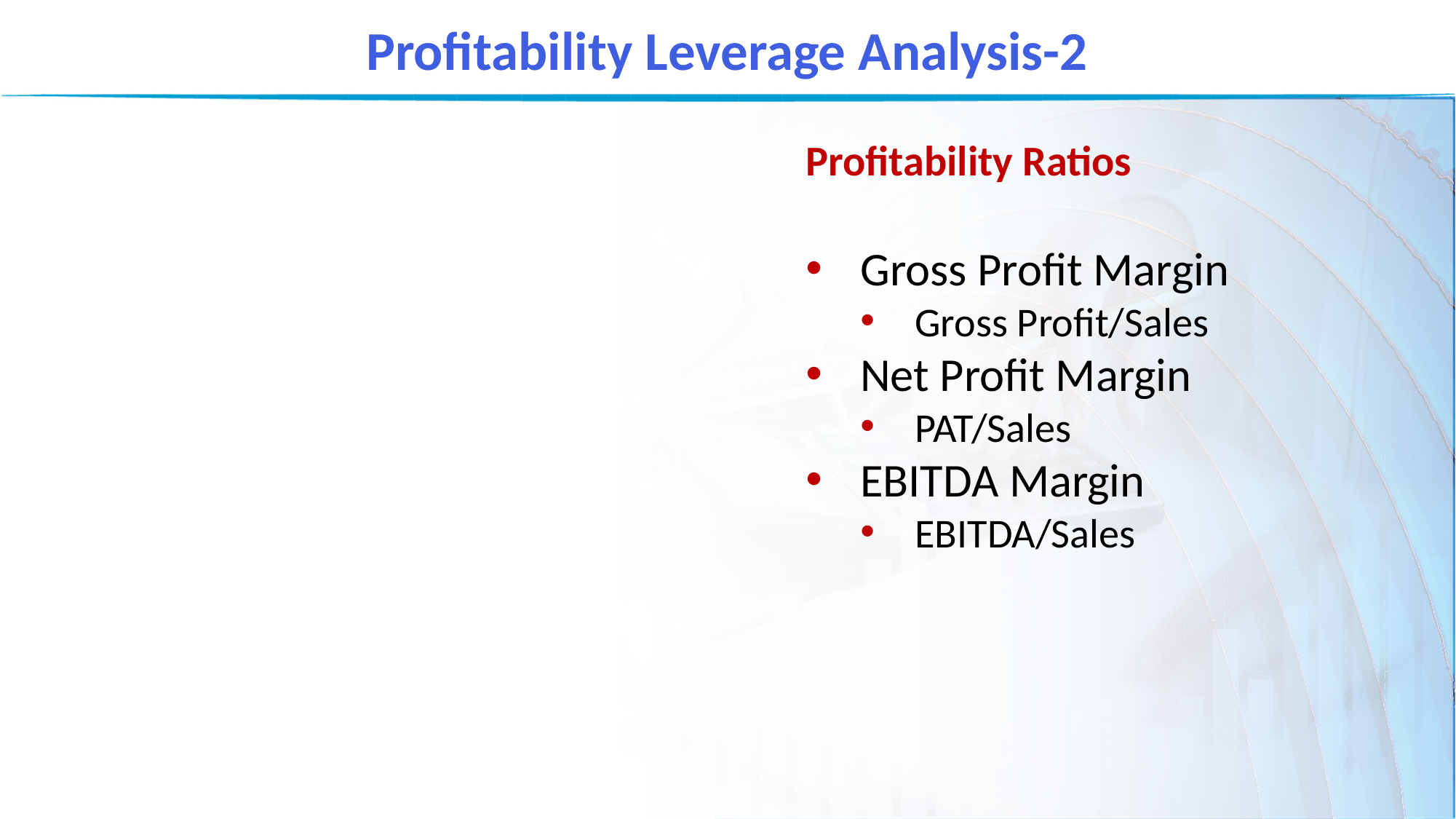

Profitability Leverage Analysis-2
Profitability Ratios

Gross Profit Margin
Gross Profit/Sales
Net Profit Margin
PAT/Sales
EBITDA Margin
EBITDA/Sales